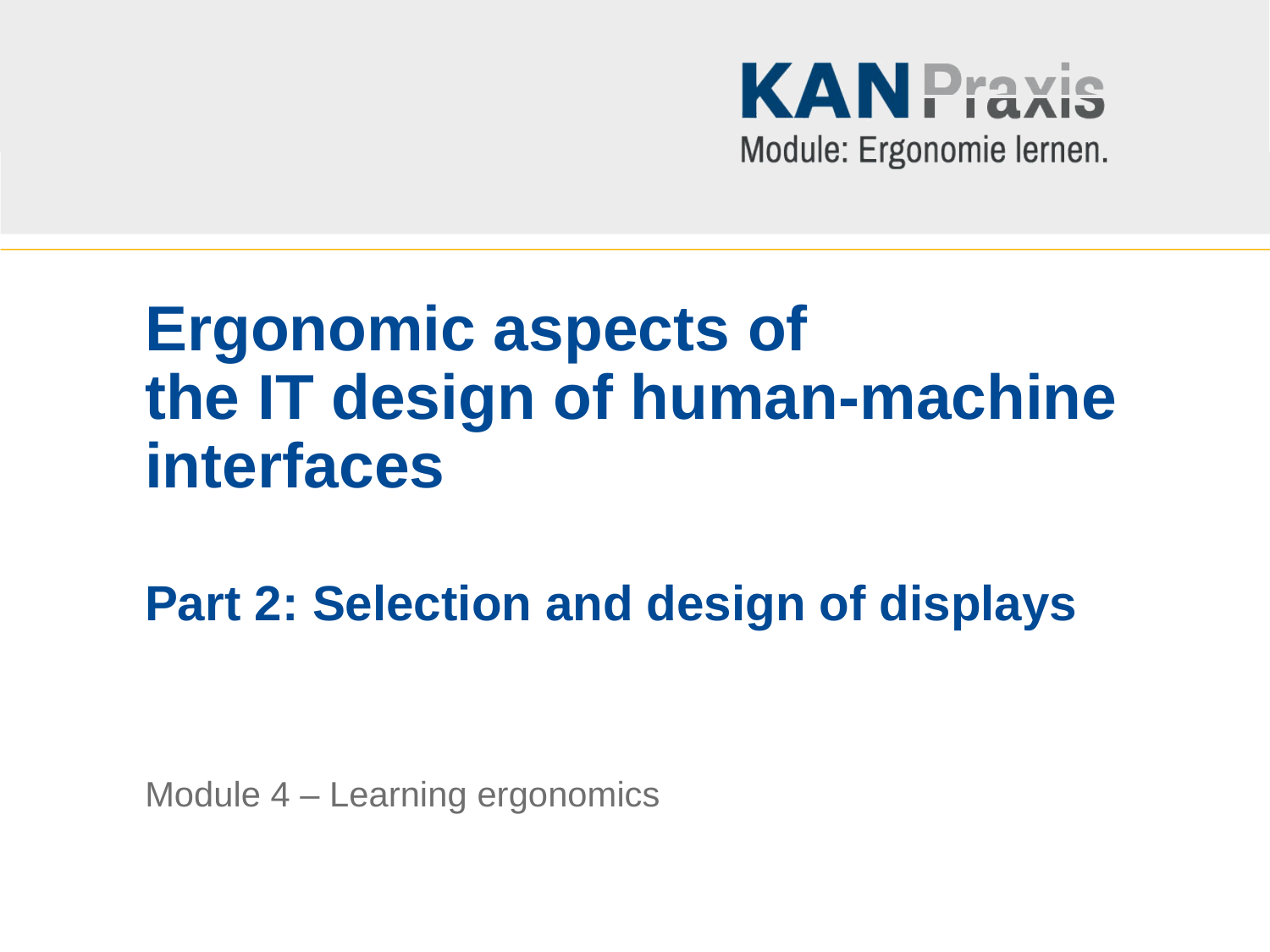

# Ergonomic aspects of the IT design of human-machine interfaces Part 2: Selection and design of displays
Module 4 – Learning ergonomics